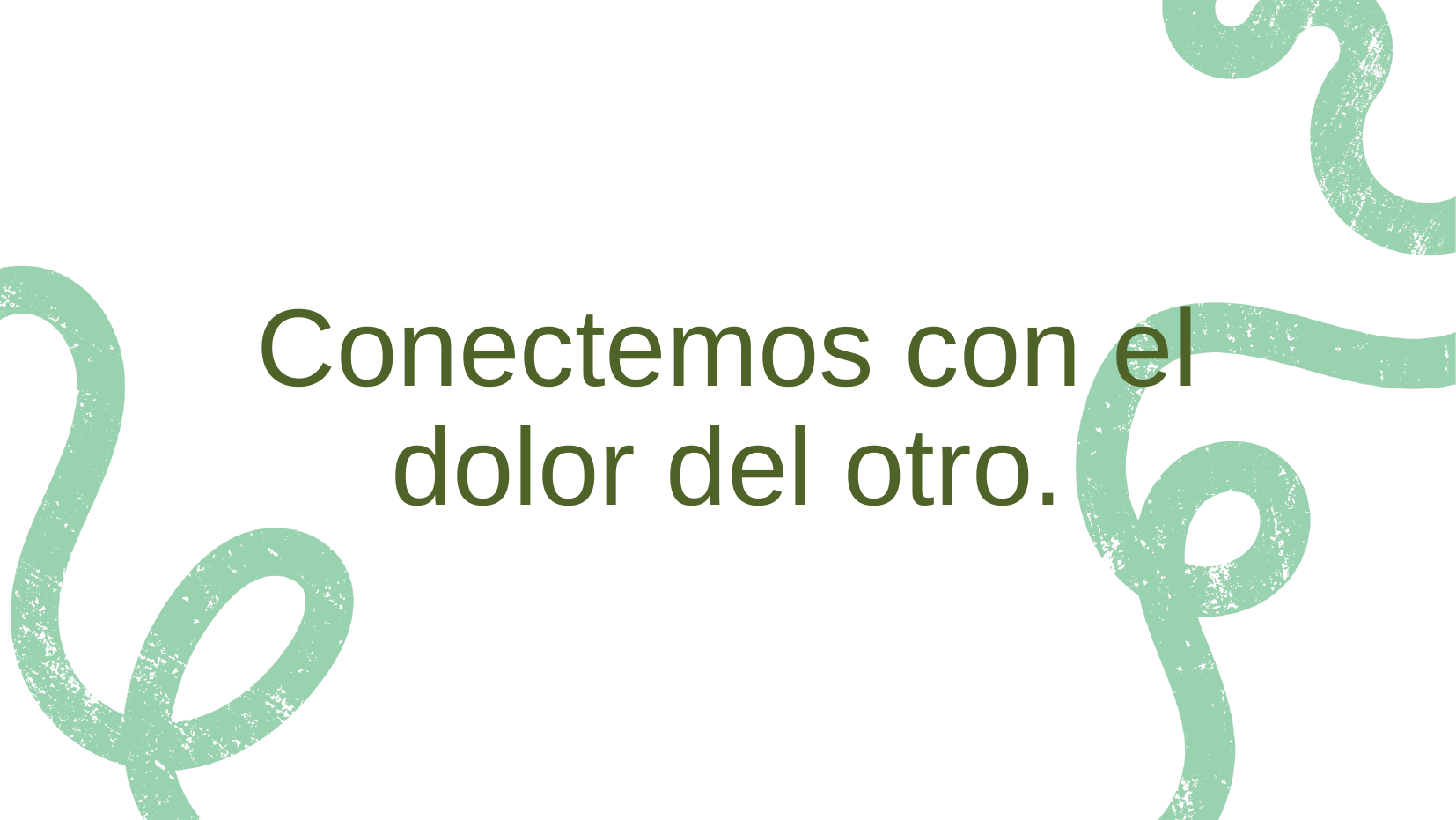

# Conectemos con el dolor del otro.